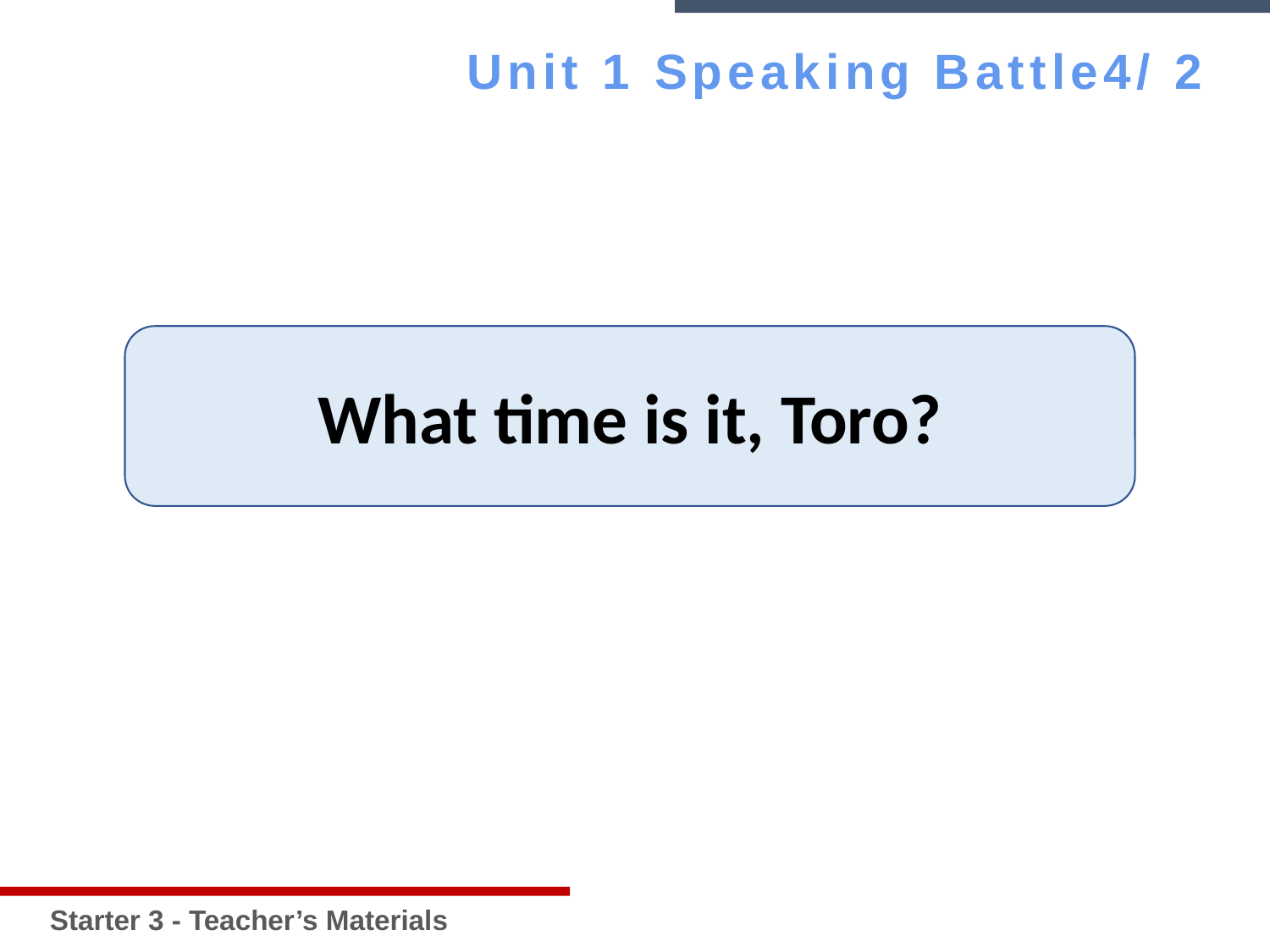

Unit 1 Speaking Battle4/ 2
Starter 3 - Teacher’s Materials
What time is it, Toro?